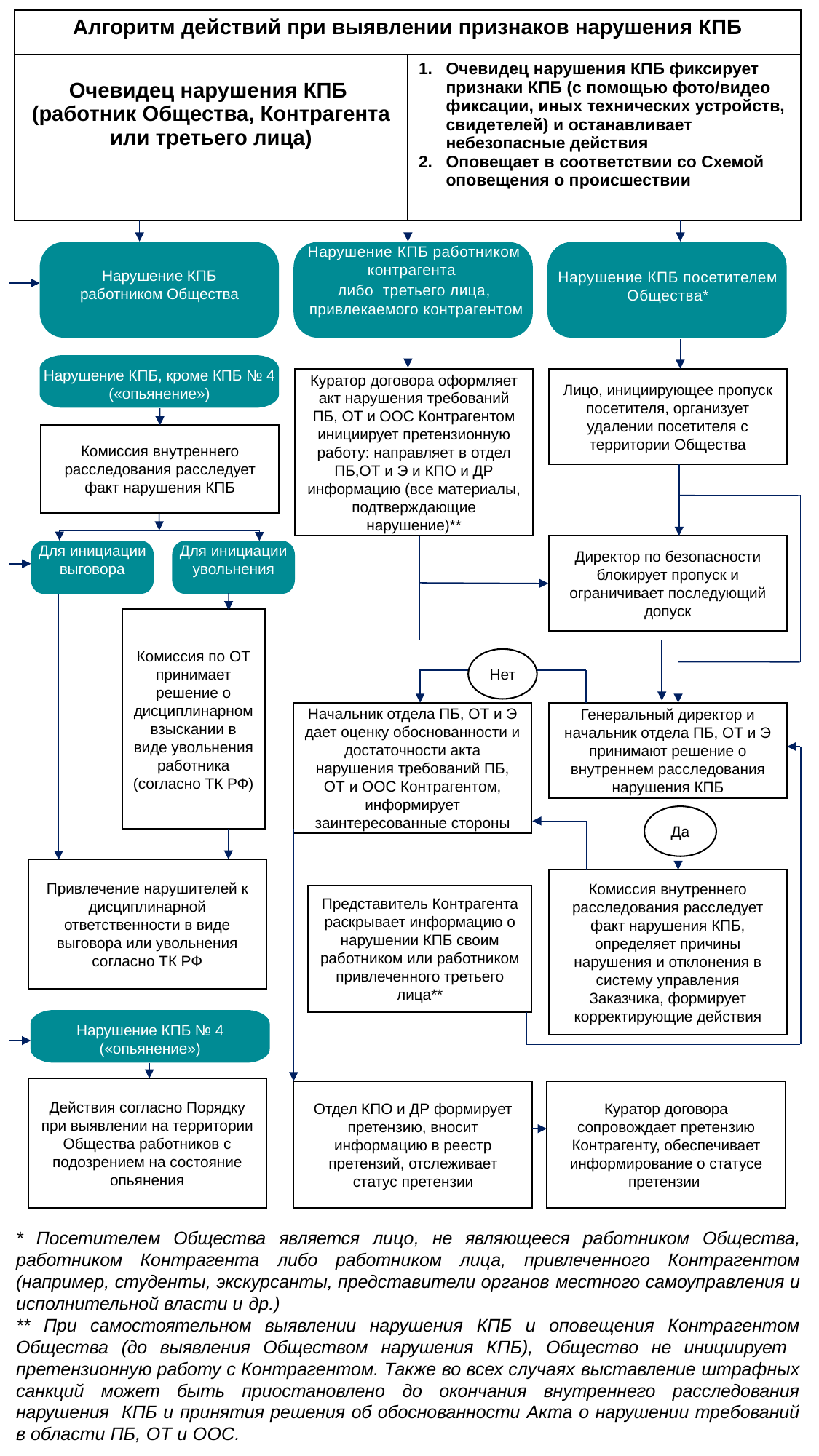

| Алгоритм действий при выявлении признаков нарушения КПБ |  |
| --- | --- |
| Очевидец нарушения КПБ (работник Общества, Контрагента или третьего лица) | Очевидец нарушения КПБ фиксирует признаки КПБ (с помощью фото/видео фиксации, иных технических устройств, свидетелей) и останавливает небезопасные действия Оповещает в соответствии со Схемой оповещения о происшествии |

Нарушение КПБ
работником Общества
Нарушение КПБ работником контрагента
либо  третьего лица,
привлекаемого контрагентом

Нарушение КПБ посетителем Общества*

Нарушение КПБ, кроме КПБ № 4 («опьянение»)
Куратор договора оформляет акт нарушения требований ПБ, ОТ и ООС Контрагентом инициирует претензионную работу: направляет в отдел ПБ,ОТ и Э и КПО и ДР информацию (все материалы, подтверждающие нарушение)**
Лицо, инициирующее пропуск посетителя, организует удалении посетителя с территории Общества
Комиссия внутреннего расследования расследует факт нарушения КПБ
Директор по безопасности блокирует пропуск и ограничивает последующий допуск
Для инициации выговора
Для инициации увольнения
Комиссия по ОТ принимает решение о дисциплинарном взыскании в виде увольнения работника (согласно ТК РФ)
Нет
Генеральный директор и начальник отдела ПБ, ОТ и Э принимают решение о внутреннем расследования нарушения КПБ
Начальник отдела ПБ, ОТ и Э дает оценку обоснованности и достаточности акта нарушения требований ПБ, ОТ и ООС Контрагентом, информирует заинтересованные стороны
Да
Привлечение нарушителей к дисциплинарной ответственности в виде выговора или увольнения согласно ТК РФ
Комиссия внутреннего расследования расследует факт нарушения КПБ, определяет причины нарушения и отклонения в систему управления Заказчика, формирует корректирующие действия
Представитель Контрагента раскрывает информацию о нарушении КПБ своим работником или работником привлеченного третьего лица**

Нарушение КПБ № 4 («опьянение»)
Действия согласно Порядку при выявлении на территории Общества работников с подозрением на состояние опьянения
Отдел КПО и ДР формирует претензию, вносит информацию в реестр претензий, отслеживает статус претензии
Куратор договора сопровождает претензию Контрагенту, обеспечивает информирование о статусе претензии
* Посетителем Общества является лицо, не являющееся работником Общества, работником Контрагента либо работником лица, привлеченного Контрагентом (например, студенты, экскурсанты, представители органов местного самоуправления и исполнительной власти и др.)
** При самостоятельном выявлении нарушения КПБ и оповещения Контрагентом Общества (до выявления Обществом нарушения КПБ), Общество не инициирует  претензионную работу с Контрагентом. Также во всех случаях выставление штрафных санкций может быть приостановлено до окончания внутреннего расследования нарушения  КПБ и принятия решения об обоснованности Акта о нарушении требований в области ПБ, ОТ и ООС.